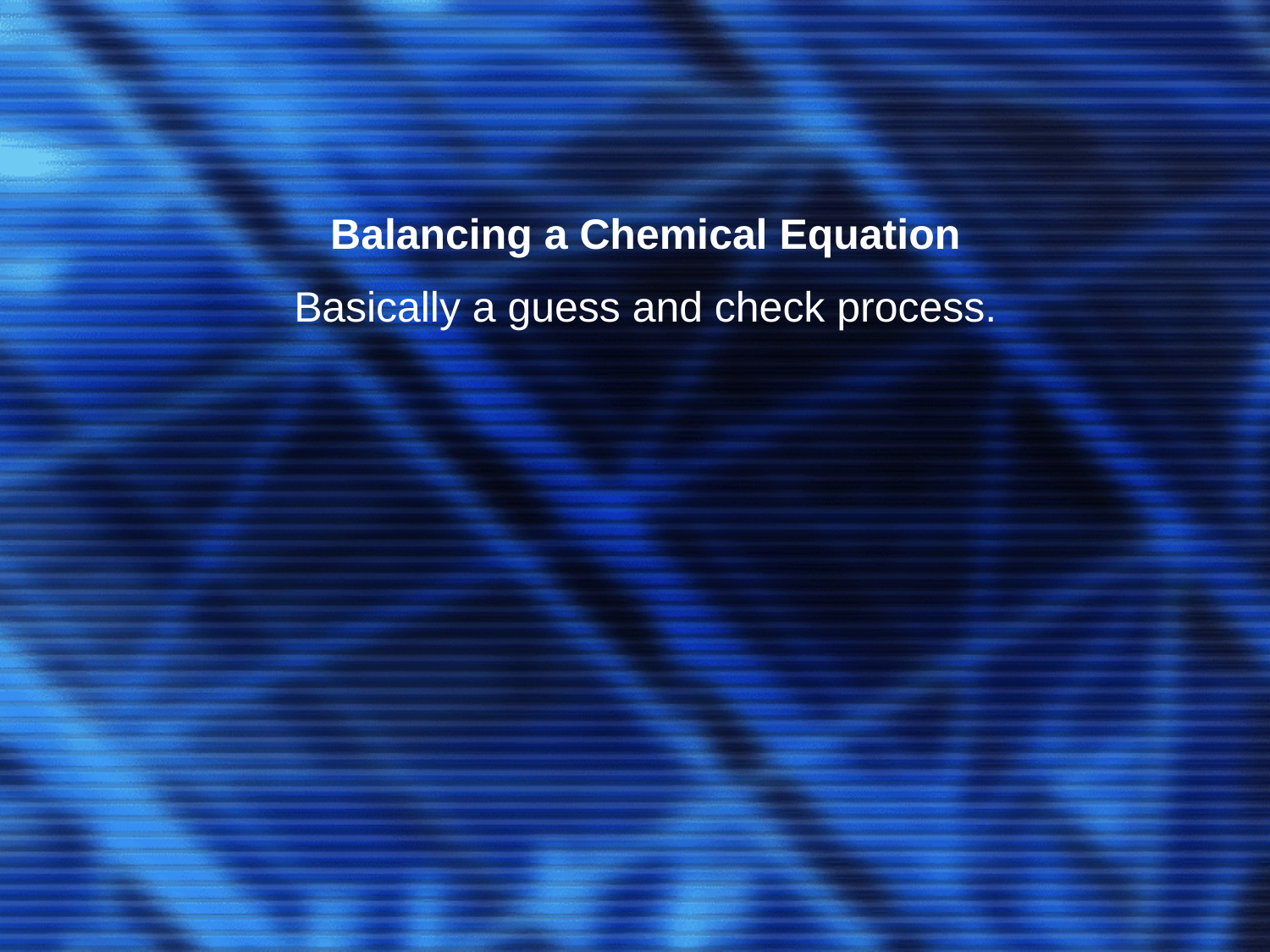

Balancing a Chemical Equation
Basically a guess and check process.